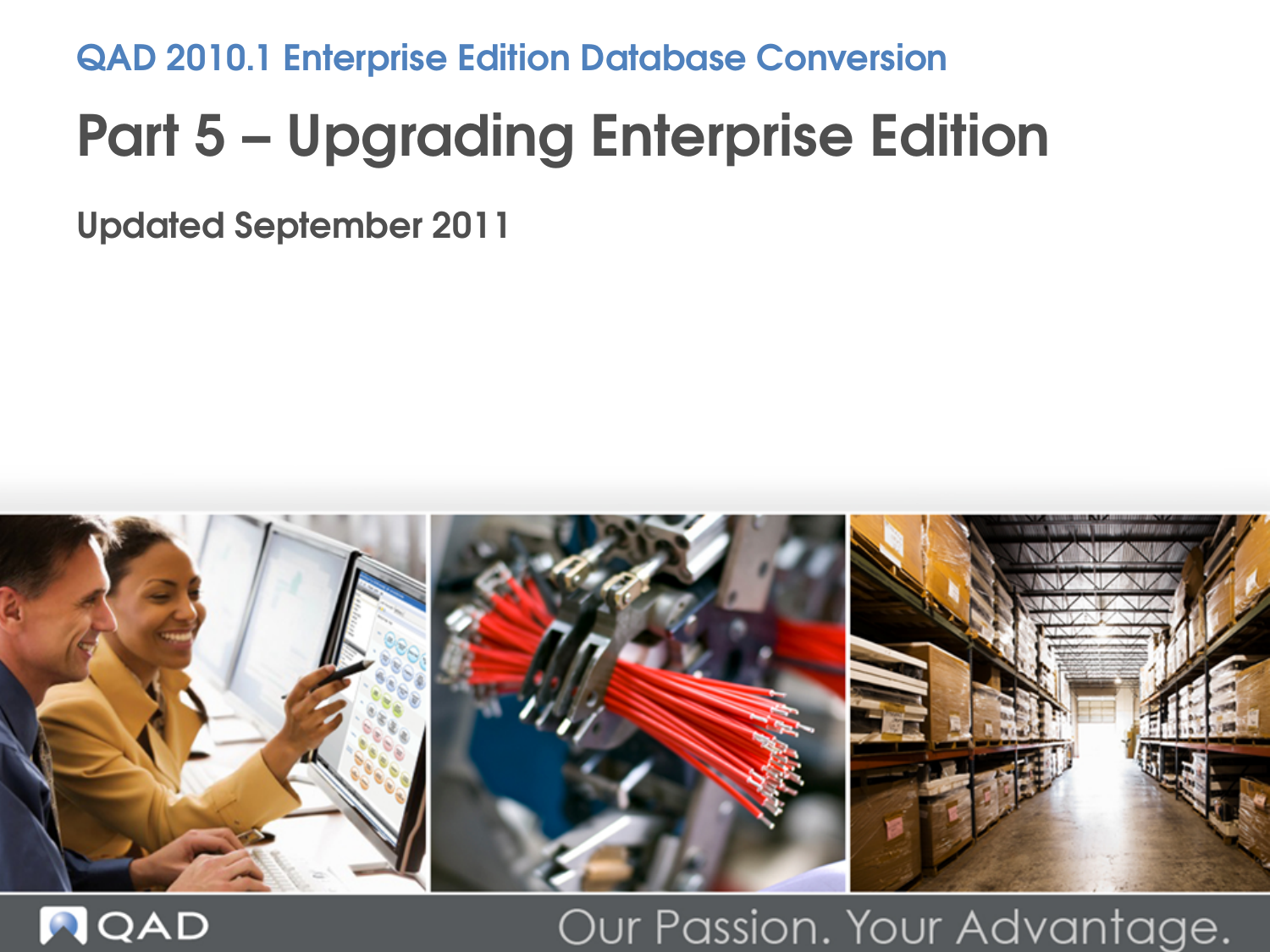

QAD 2010.1 Enterprise Edition Database Conversion
# Part 5 – Upgrading Enterprise Edition
Updated September 2011